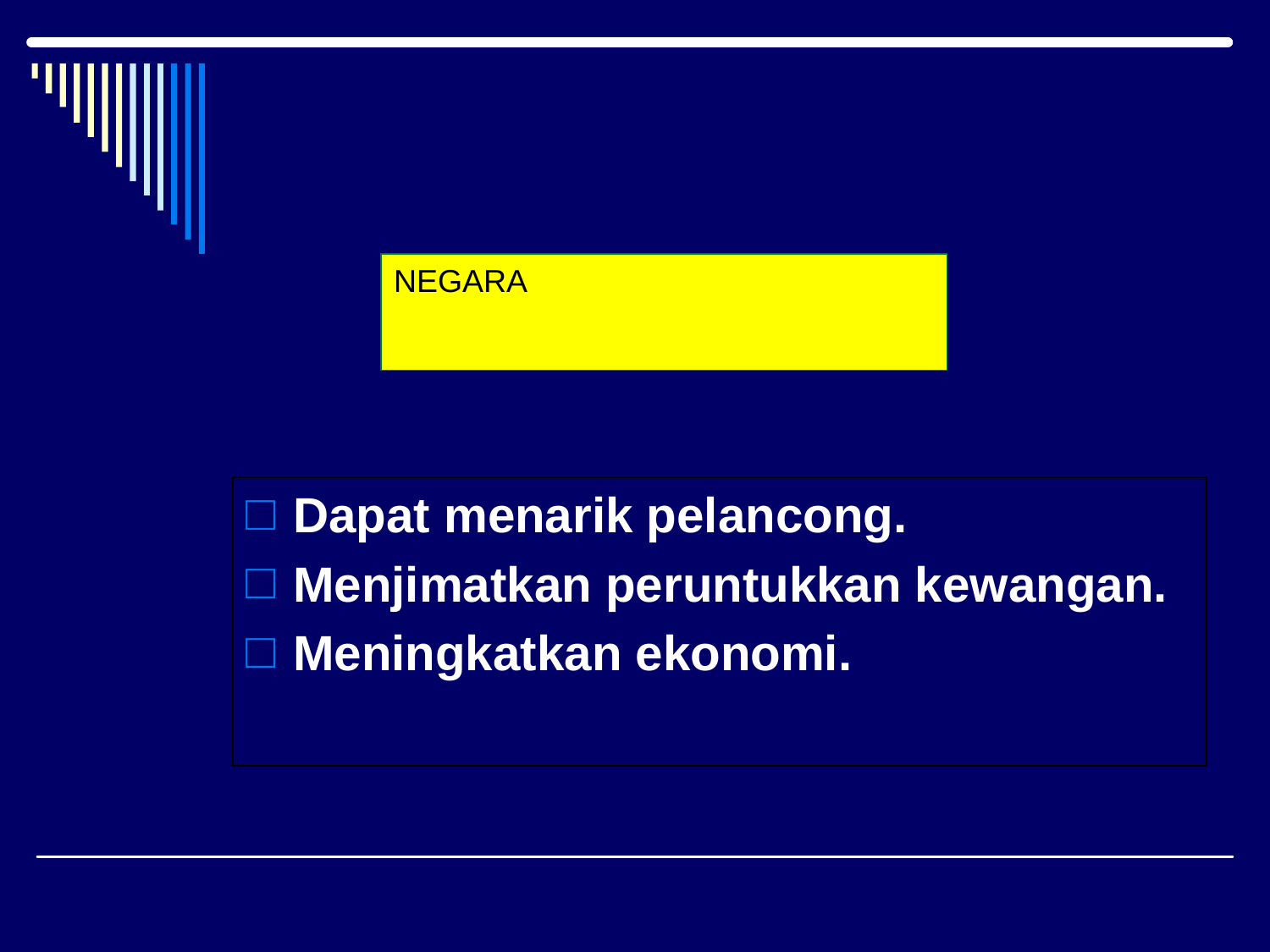

NEGARA
Dapat menarik pelancong.
Menjimatkan peruntukkan kewangan.
Meningkatkan ekonomi.